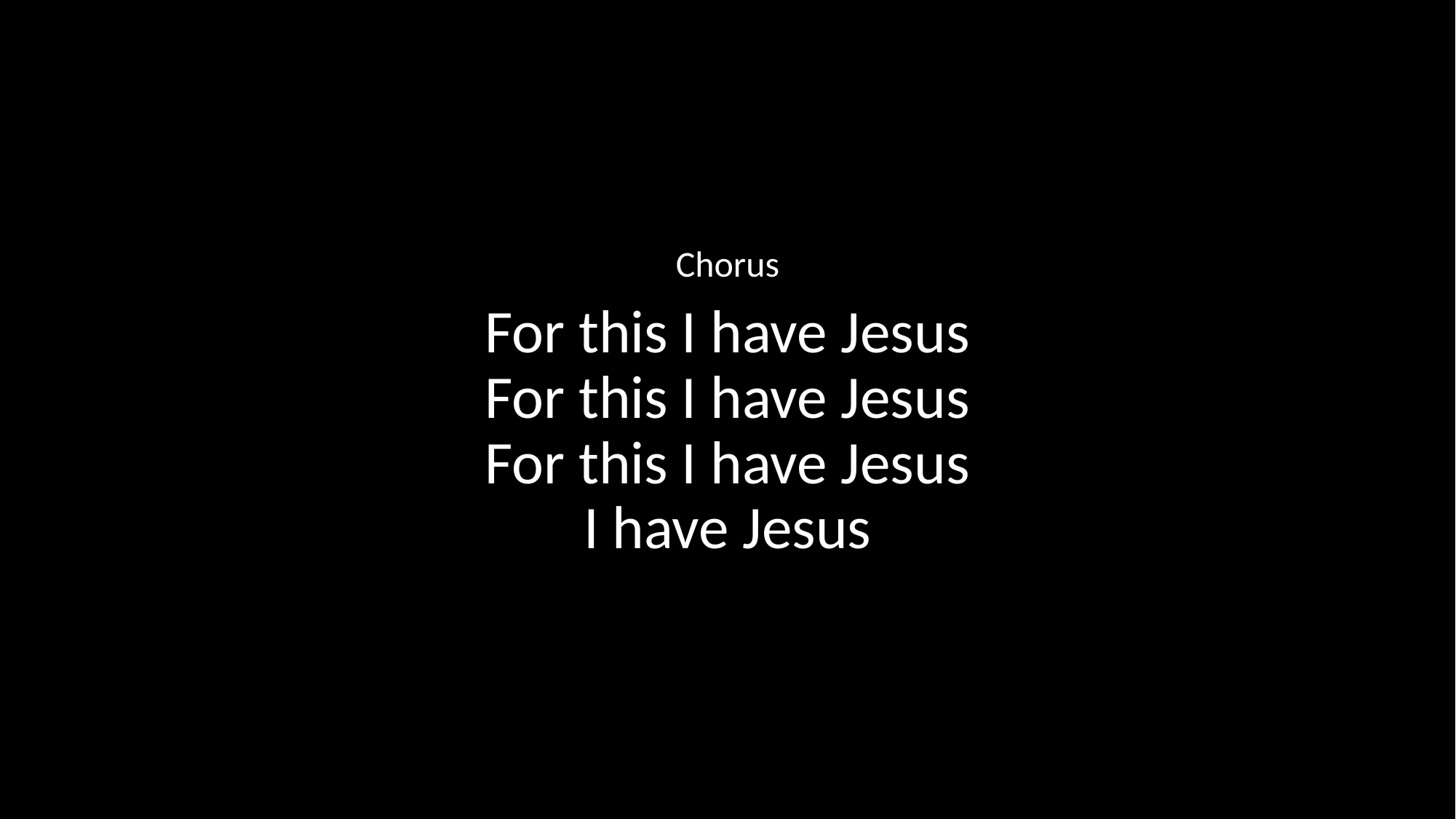

Chorus
For this I have Jesus
For this I have Jesus
For this I have Jesus
I have Jesus